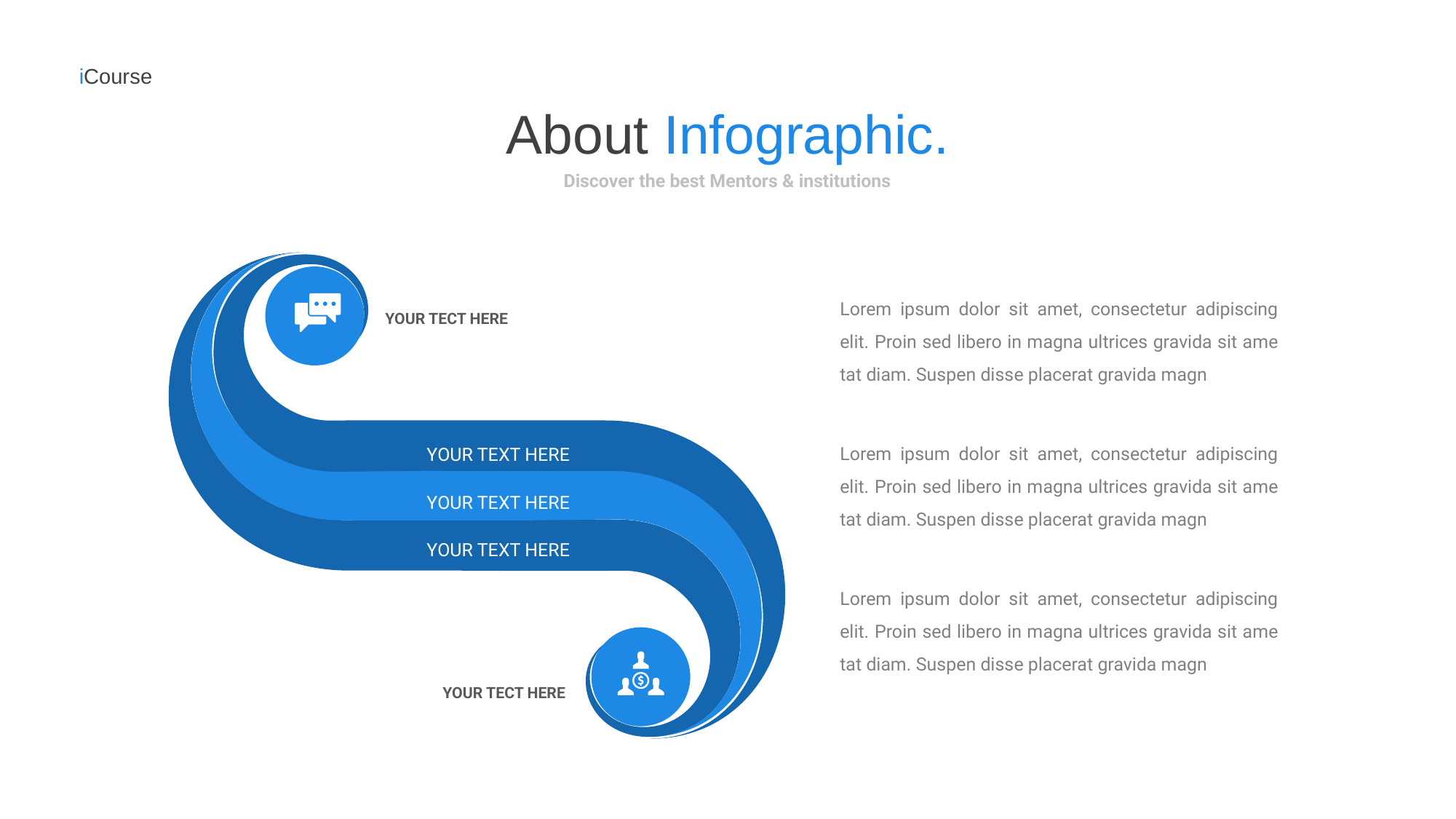

iCourse
About Infographic.
Discover the best Mentors & institutions

Lorem ipsum dolor sit amet, consectetur adipiscing elit. Proin sed libero in magna ultrices gravida sit ame tat diam. Suspen disse placerat gravida magn

YOUR TECT HERE
Lorem ipsum dolor sit amet, consectetur adipiscing elit. Proin sed libero in magna ultrices gravida sit ame tat diam. Suspen disse placerat gravida magn
YOUR TEXT HERE
YOUR TEXT HERE
YOUR TEXT HERE
Lorem ipsum dolor sit amet, consectetur adipiscing elit. Proin sed libero in magna ultrices gravida sit ame tat diam. Suspen disse placerat gravida magn

YOUR TECT HERE